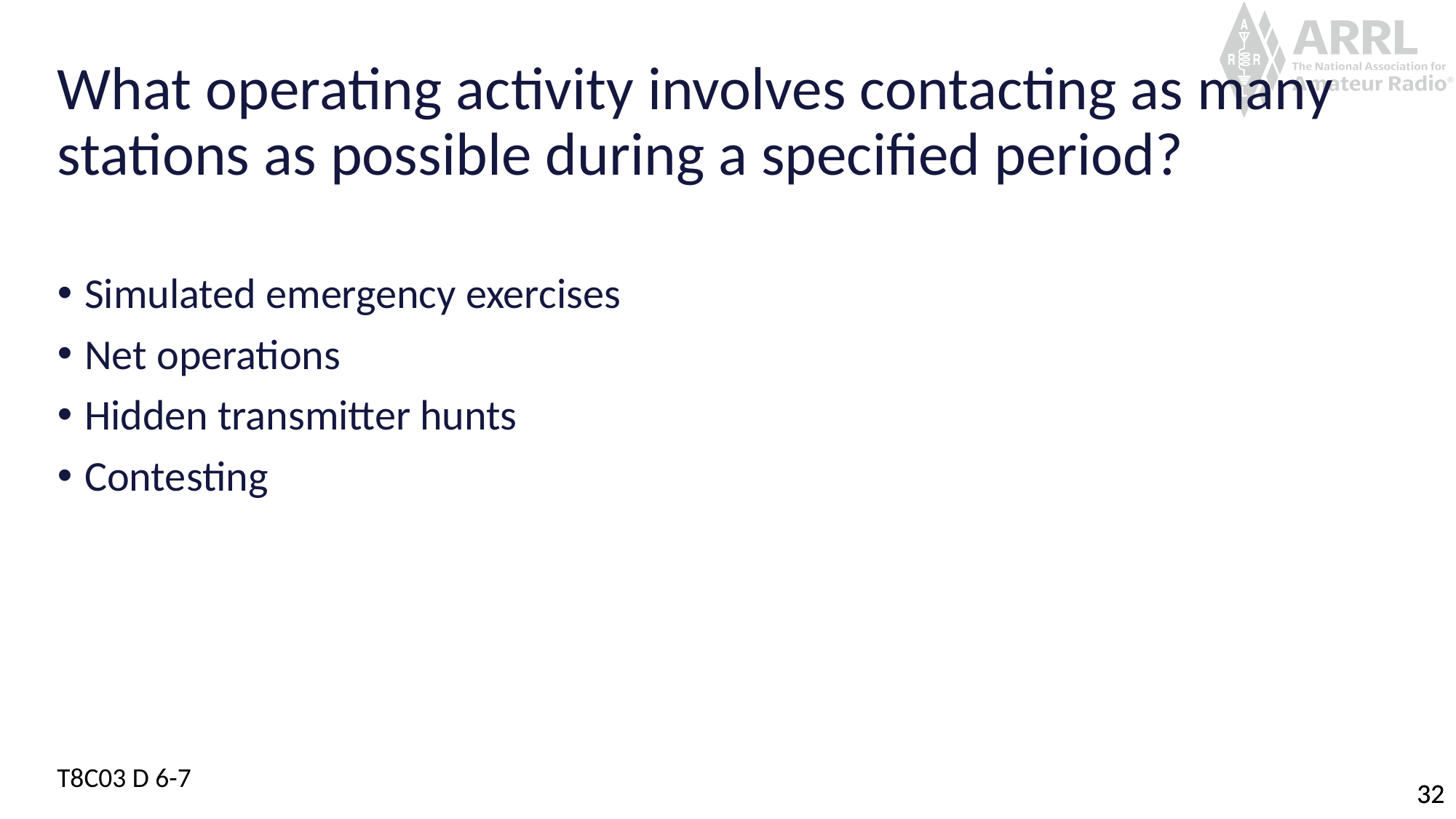

# What operating activity involves contacting as many stations as possible during a specified period?
Simulated emergency exercises
Net operations
Hidden transmitter hunts
Contesting
T8C03 D 6-7